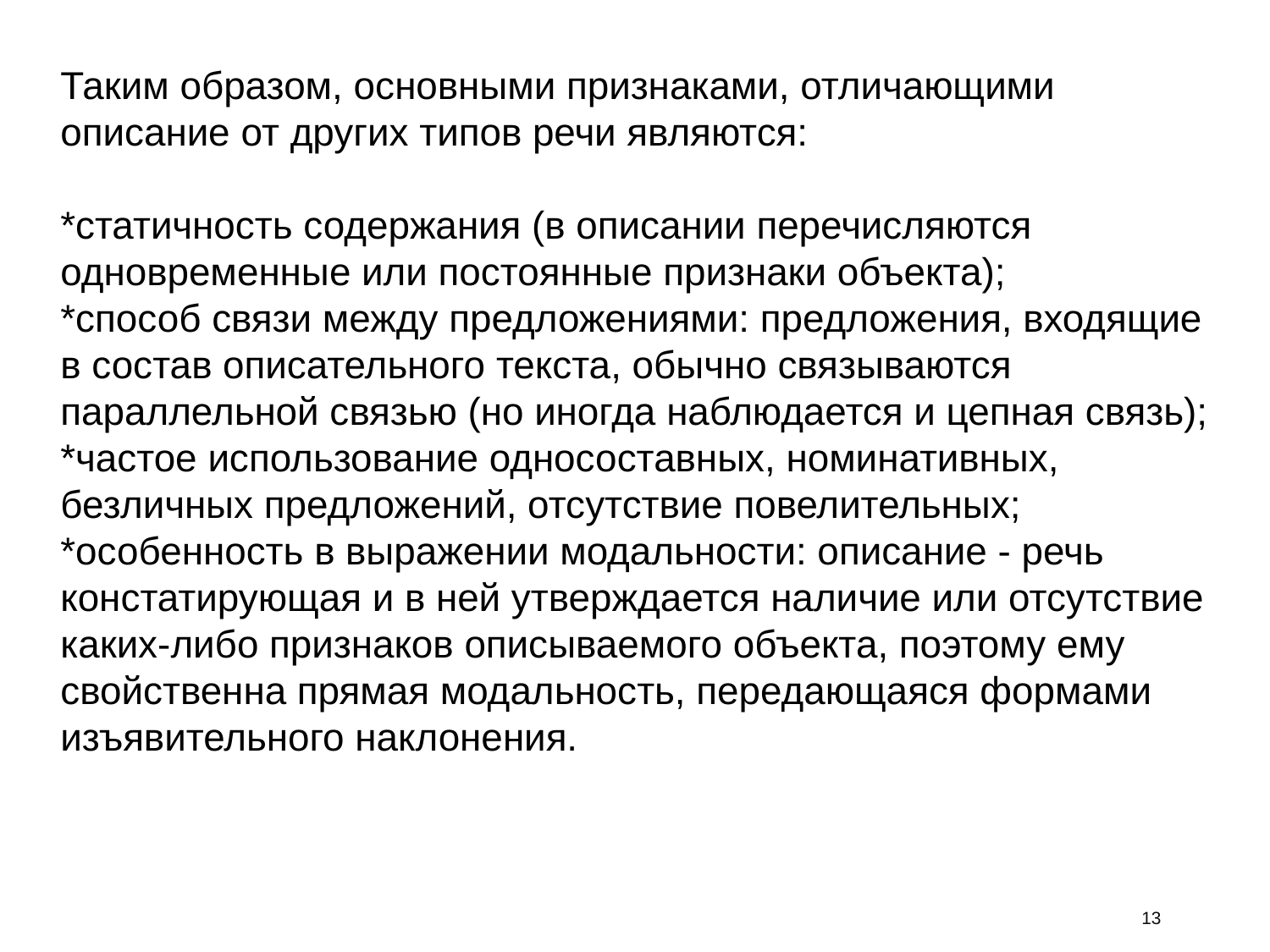

Таким образом, основными признаками, отличающими описание от других типов речи являются:

*статичность содержания (в описании перечисляются одновременные или постоянные признаки объекта);
*способ связи между предложениями: предложения, входящие в состав описательного текста, обычно связываются параллельной связью (но иногда наблюдается и цепная связь);
*частое использование односоставных, номинативных, безличных предложений, отсутствие повелительных;
*особенность в выражении модальности: описание - речь констатирующая и в ней утверждается наличие или отсутствие каких-либо признаков описываемого объекта, поэтому ему свойственна прямая модальность, передающаяся формами изъявительного наклонения.
13